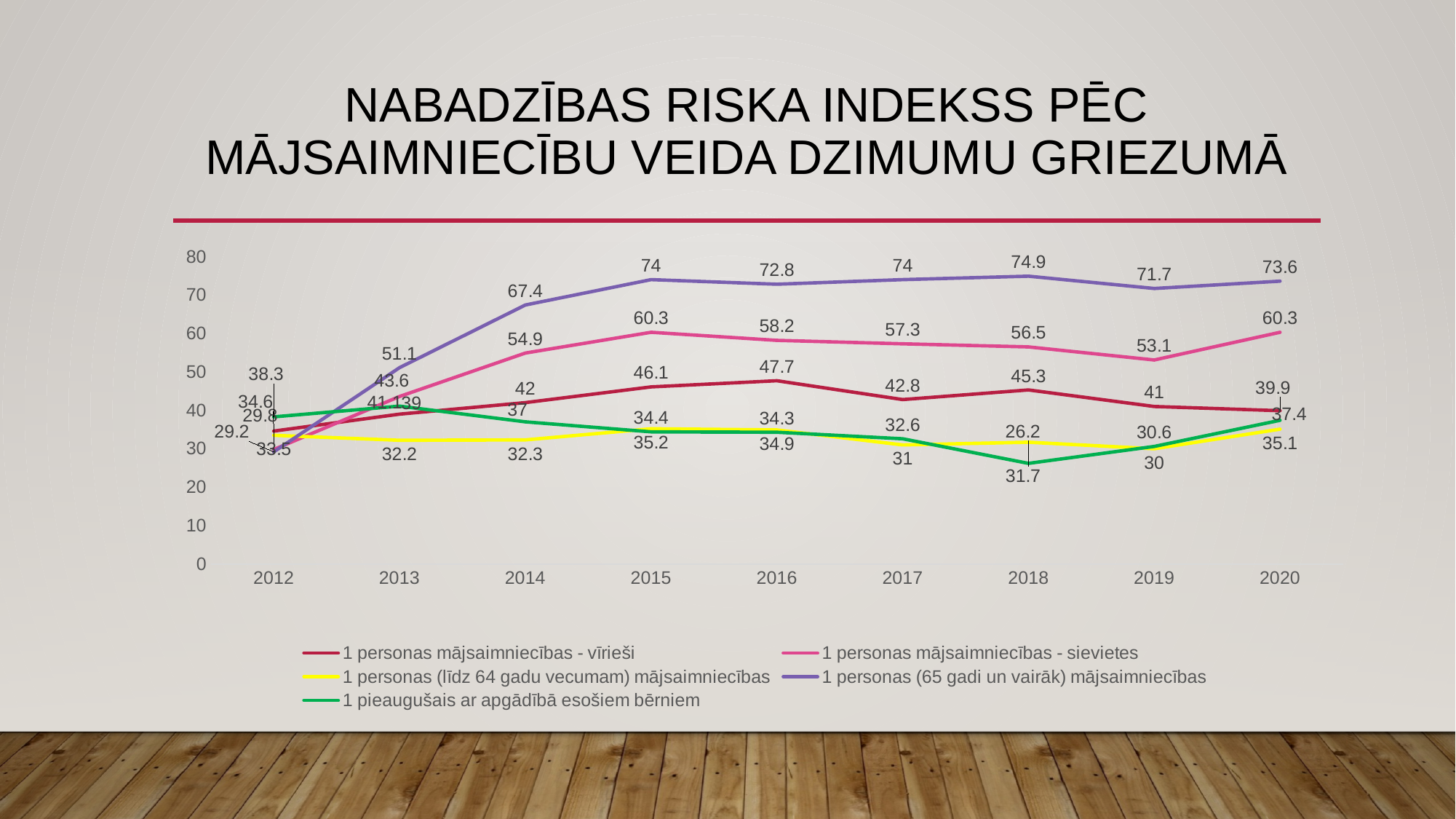

# Nabadzības riska indekss pēc mājsaimniecību veida dzimumu griezumā

### Chart

| Category | 1 personas mājsaimniecības - vīrieši | 1 personas mājsaimniecības - sievietes | 1 personas (līdz 64 gadu vecumam) mājsaimniecības | 1 personas (65 gadi un vairāk) mājsaimniecības | 1 pieaugušais ar apgādībā esošiem bērniem |
|---|---|---|---|---|---|
| 2012 | 34.6 | 29.8 | 33.5 | 29.2 | 38.3 |
| 2013 | 39.0 | 43.6 | 32.2 | 51.1 | 41.1 |
| 2014 | 42.0 | 54.9 | 32.3 | 67.4 | 37.0 |
| 2015 | 46.1 | 60.3 | 35.2 | 74.0 | 34.4 |
| 2016 | 47.7 | 58.2 | 34.9 | 72.8 | 34.3 |
| 2017 | 42.8 | 57.3 | 31.0 | 74.0 | 32.6 |
| 2018 | 45.3 | 56.5 | 31.7 | 74.9 | 26.2 |
| 2019 | 41.0 | 53.1 | 30.0 | 71.7 | 30.6 |
| 2020 | 39.9 | 60.3 | 35.1 | 73.6 | 37.4 |